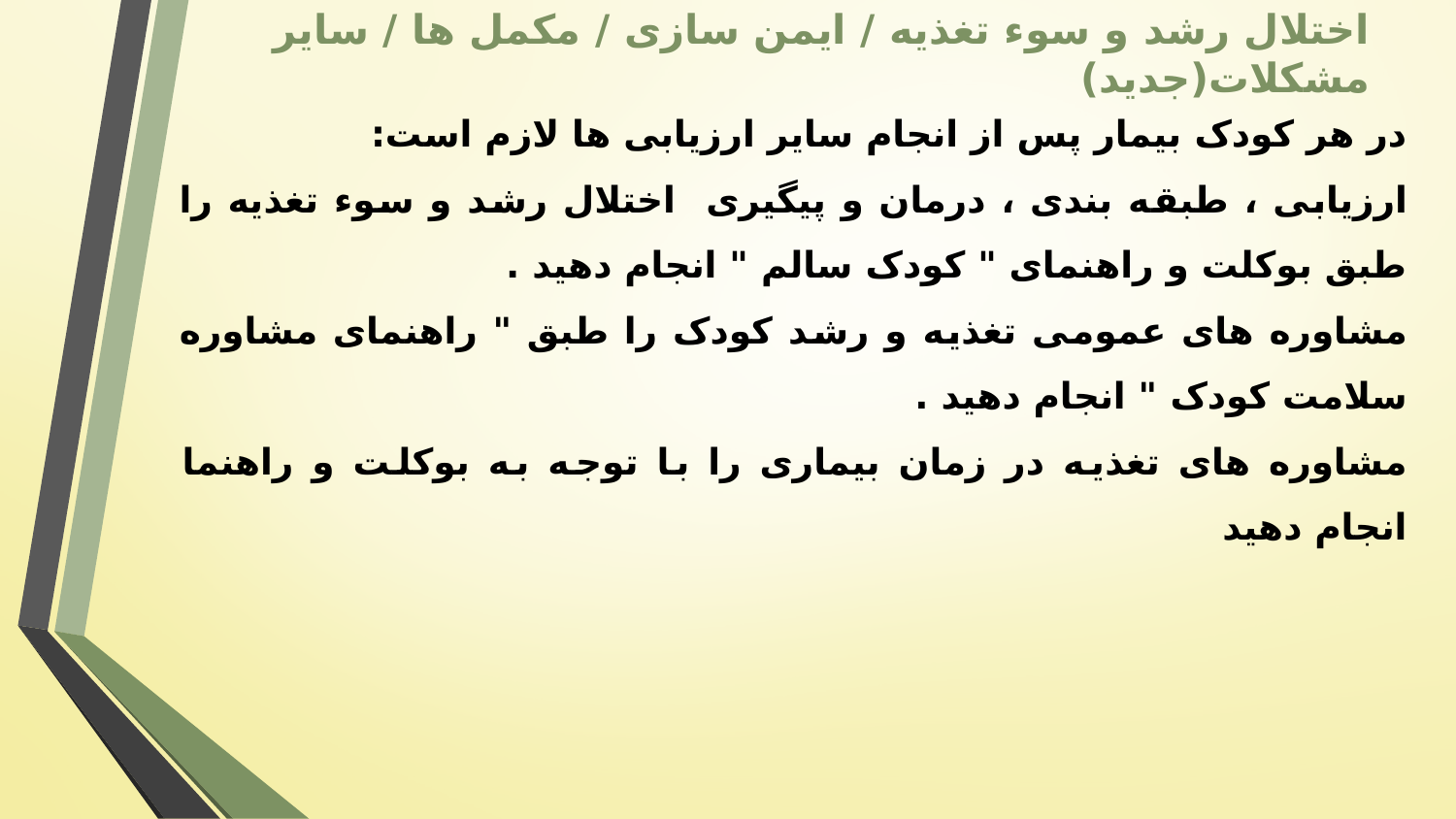

اختلال رشد و سوء تغذیه / ایمن سازی / مکمل ها / سایر مشکلات(جدید)
در هر کودک بیمار پس از انجام سایر ارزیابی ها لازم است:
ارزیابی ، طبقه بندی ، درمان و پیگیری  اختلال رشد و سوء تغذیه را طبق بوکلت و راهنمای " کودک سالم " انجام دهید .
مشاوره های عمومی تغذیه و رشد کودک را طبق " راهنمای مشاوره سلامت کودک " انجام دهید .
مشاوره های تغذیه در زمان بیماری را با توجه به بوکلت و راهنما انجام دهید
طبقه بندی کنید